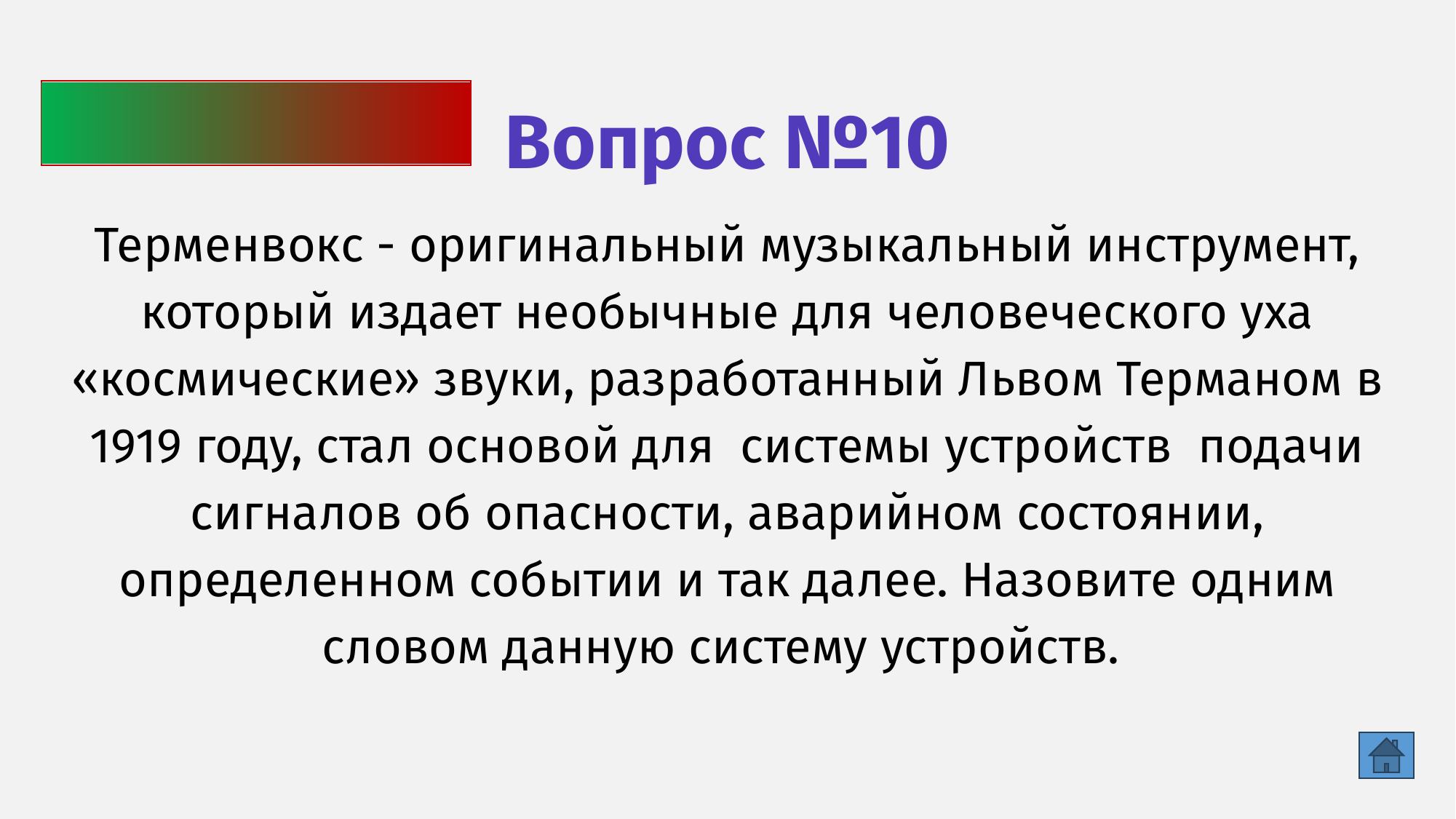

Вопрос №10
Терменвокс - оригинальный музыкальный инструмент, который издает необычные для человеческого уха «космические» звуки, разработанный Львом Терманом в 1919 году, стал основой для  системы устройств  подачи сигналов об опасности, аварийном состоянии, определенном событии и так далее. Назовите одним словом данную систему устройств.